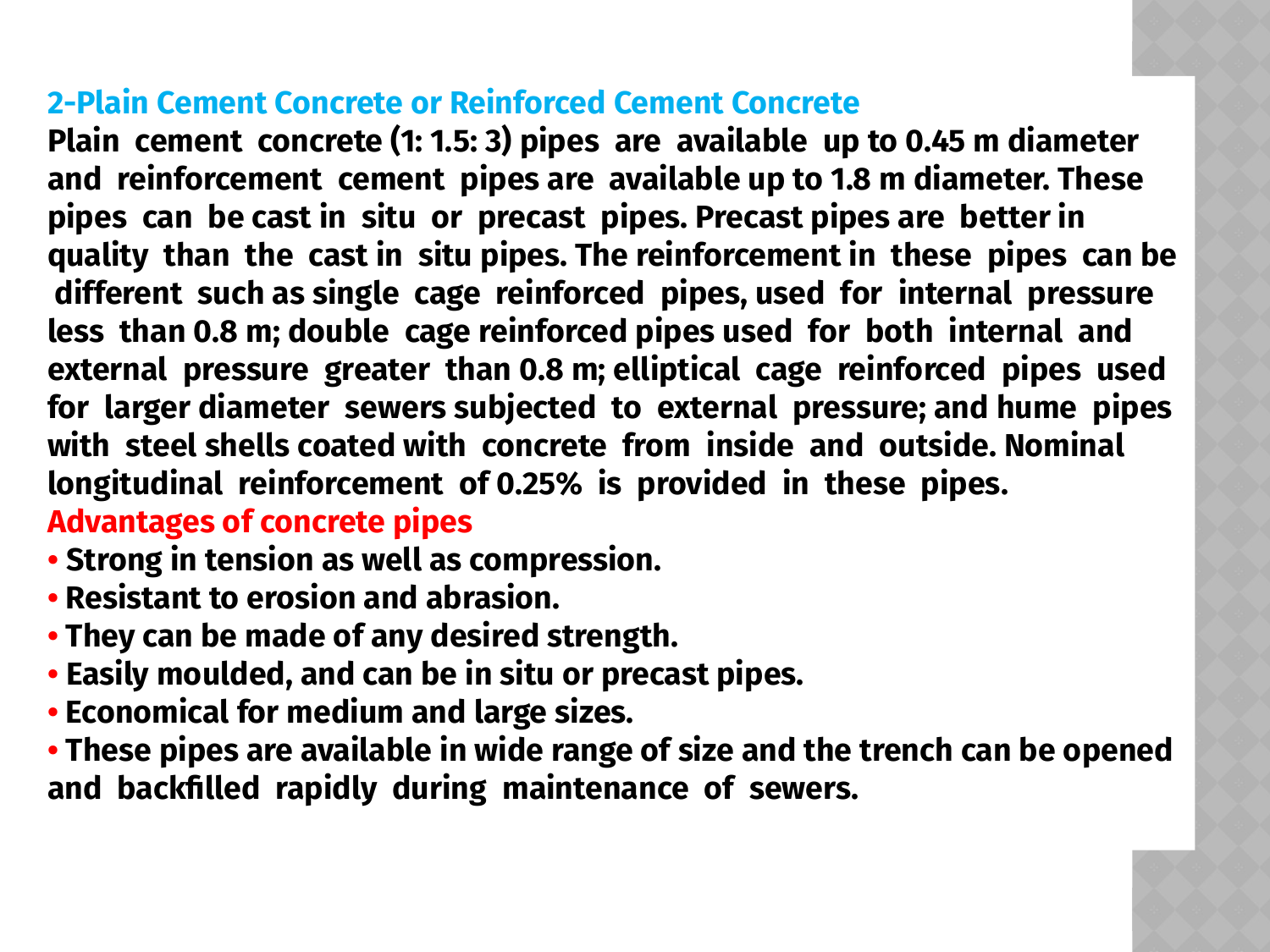

2-Plain Cement Concrete or Reinforced Cement Concrete
Plain  cement  concrete (1: 1.5: 3) pipes  are  available  up to 0.45 m diameter  and  reinforcement  cement  pipes are  available up to 1.8 m diameter. These  pipes  can  be cast in  situ  or  precast  pipes. Precast pipes are  better in quality  than  the  cast in  situ pipes. The reinforcement in  these  pipes  can be  different  such as single  cage  reinforced  pipes, used  for  internal  pressure  less  than 0.8 m; double  cage reinforced pipes used  for  both  internal  and  external  pressure  greater  than 0.8 m; elliptical  cage  reinforced  pipes  used  for  larger diameter  sewers subjected  to  external  pressure; and hume  pipes  with  steel shells coated with  concrete  from  inside  and  outside. Nominal  longitudinal  reinforcement  of 0.25%  is  provided  in  these  pipes.
Advantages of concrete pipes
• Strong in tension as well as compression.
• Resistant to erosion and abrasion.
• They can be made of any desired strength.
• Easily moulded, and can be in situ or precast pipes.
• Economical for medium and large sizes.
• These pipes are available in wide range of size and the trench can be opened and  backfilled  rapidly  during  maintenance  of  sewers.